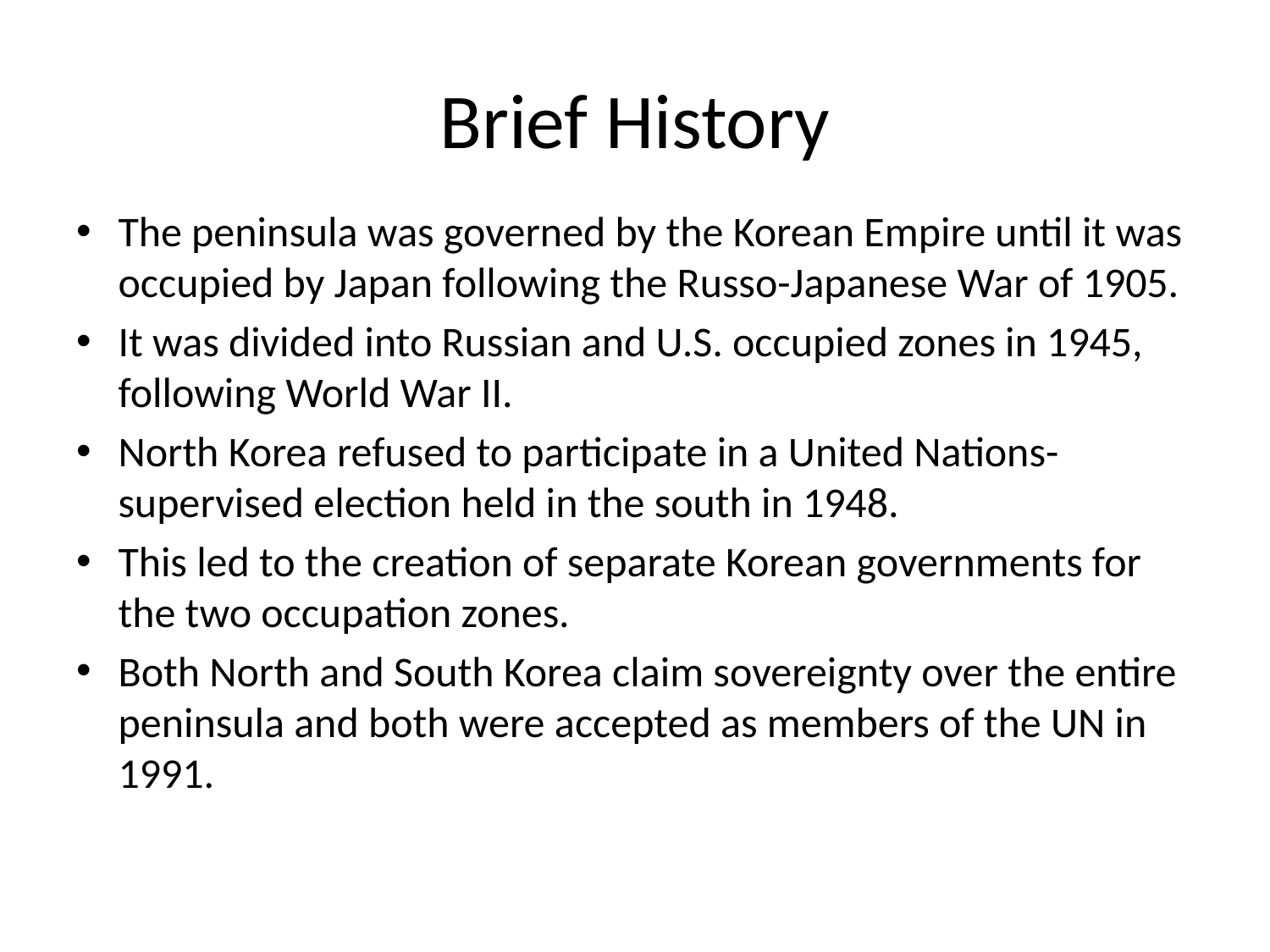

# Brief History
The peninsula was governed by the Korean Empire until it was occupied by Japan following the Russo-Japanese War of 1905.
It was divided into Russian and U.S. occupied zones in 1945, following World War II.
North Korea refused to participate in a United Nations-supervised election held in the south in 1948.
This led to the creation of separate Korean governments for the two occupation zones.
Both North and South Korea claim sovereignty over the entire peninsula and both were accepted as members of the UN in 1991.